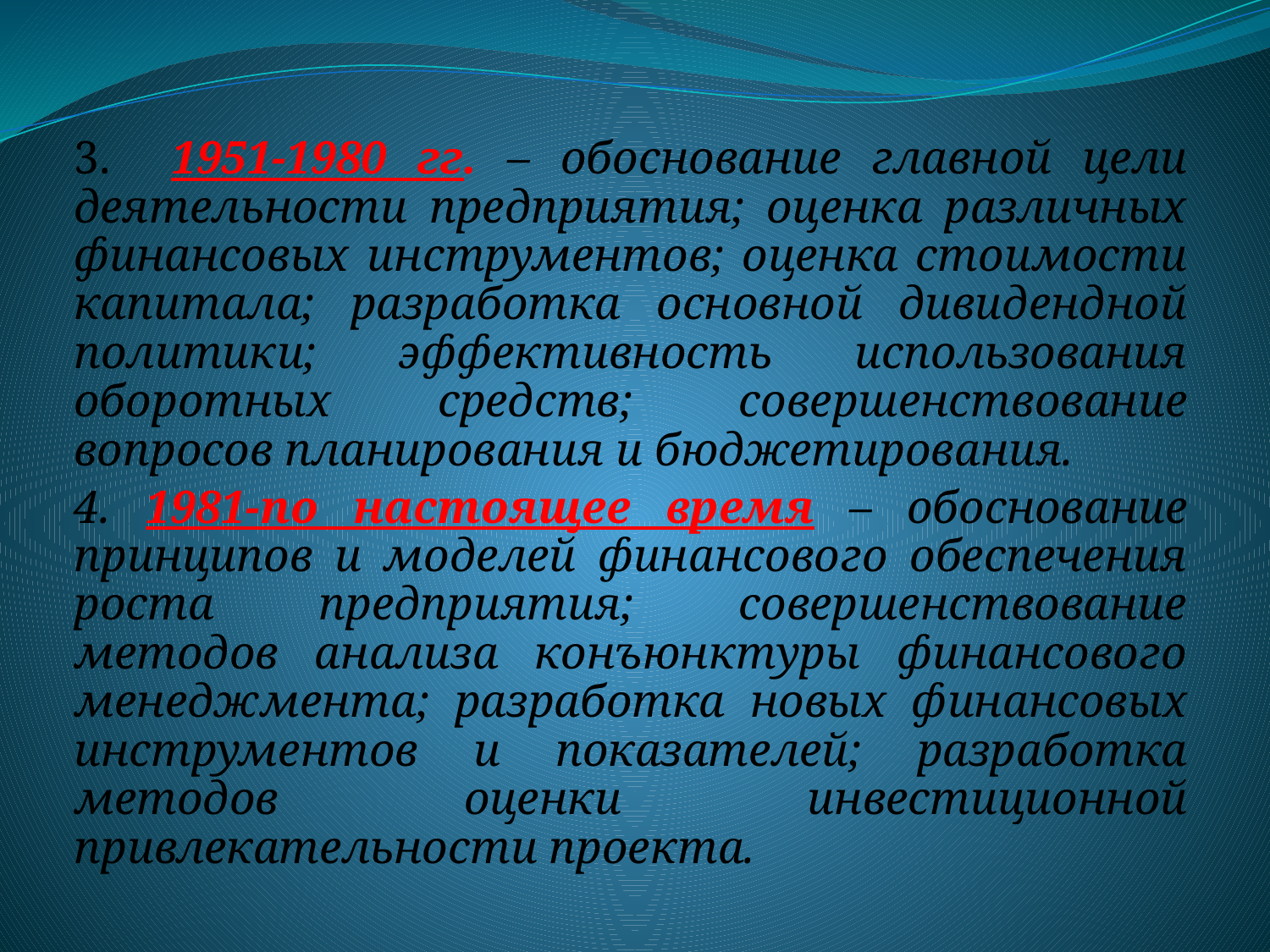

3.  1951-1980 гг. – обоснование главной цели деятельности предприятия; оценка различных финансовых инструментов; оценка стоимости капитала; разработка основной дивидендной политики; эффективность использования оборотных средств; совершенствование вопросов планирования и бюджетирования.
4. 1981-по настоящее время – обоснование принципов и моделей финансового обеспечения роста предприятия; совершенствование методов анализа конъюнктуры финансового менеджмента; разработка новых финансовых инструментов и показателей; разработка методов оценки инвестиционной привлекательности проекта.